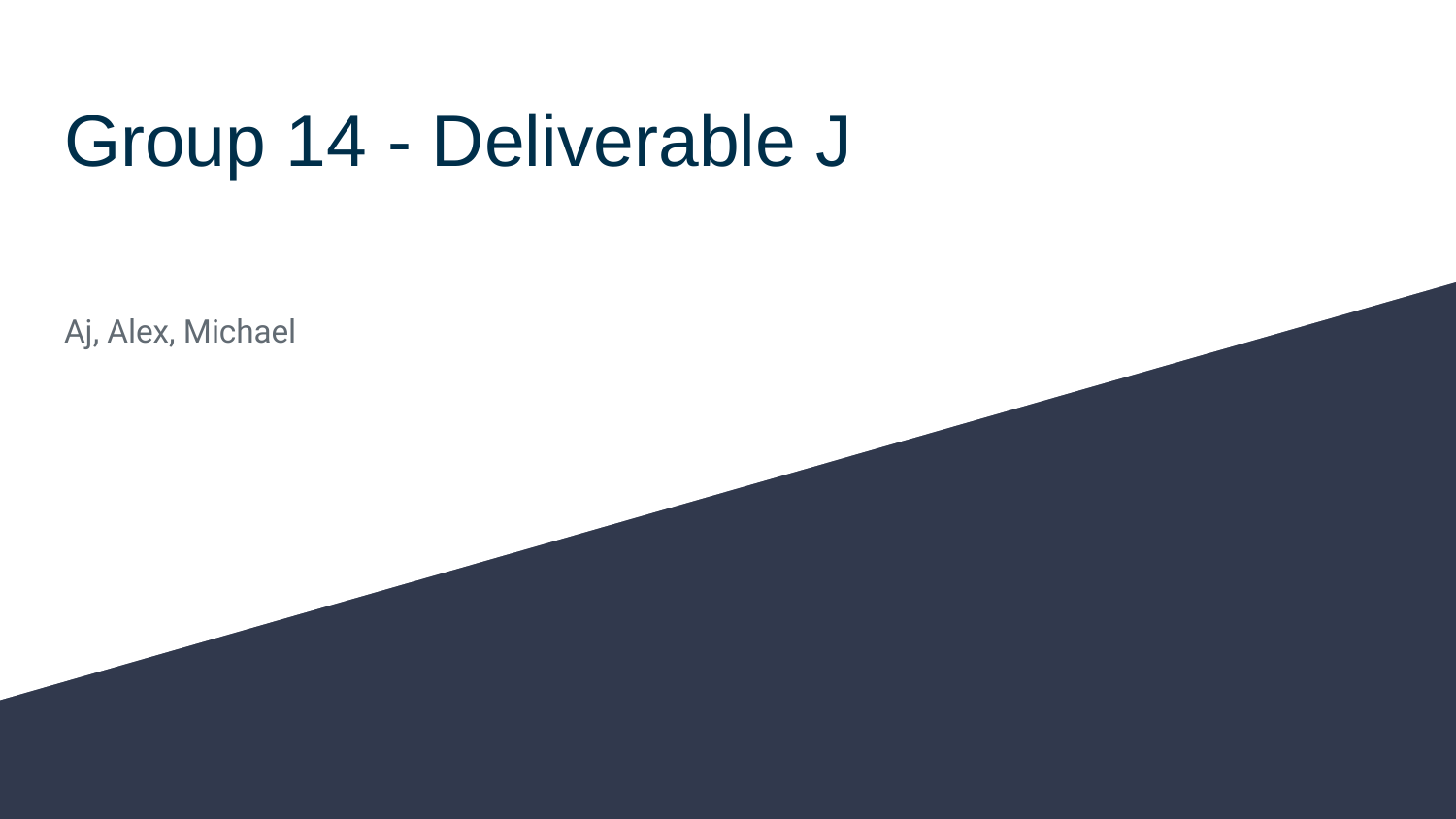

# Group 14 - Deliverable J
Aj, Alex, Michael